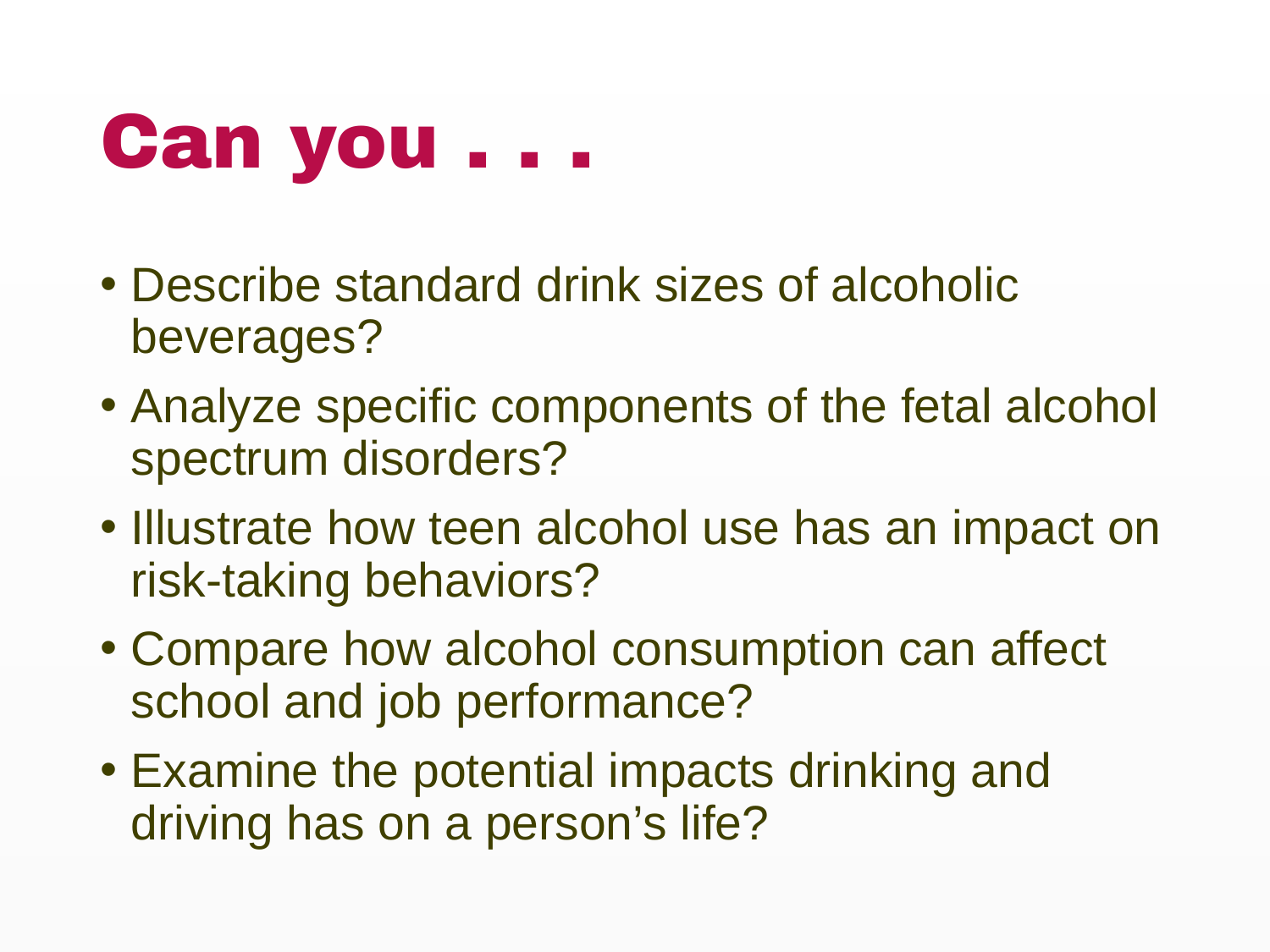

# Can you . . .
Describe standard drink sizes of alcoholic beverages?
Analyze specific components of the fetal alcohol spectrum disorders?
Illustrate how teen alcohol use has an impact on risk-taking behaviors?
Compare how alcohol consumption can affect school and job performance?
Examine the potential impacts drinking and driving has on a person’s life?